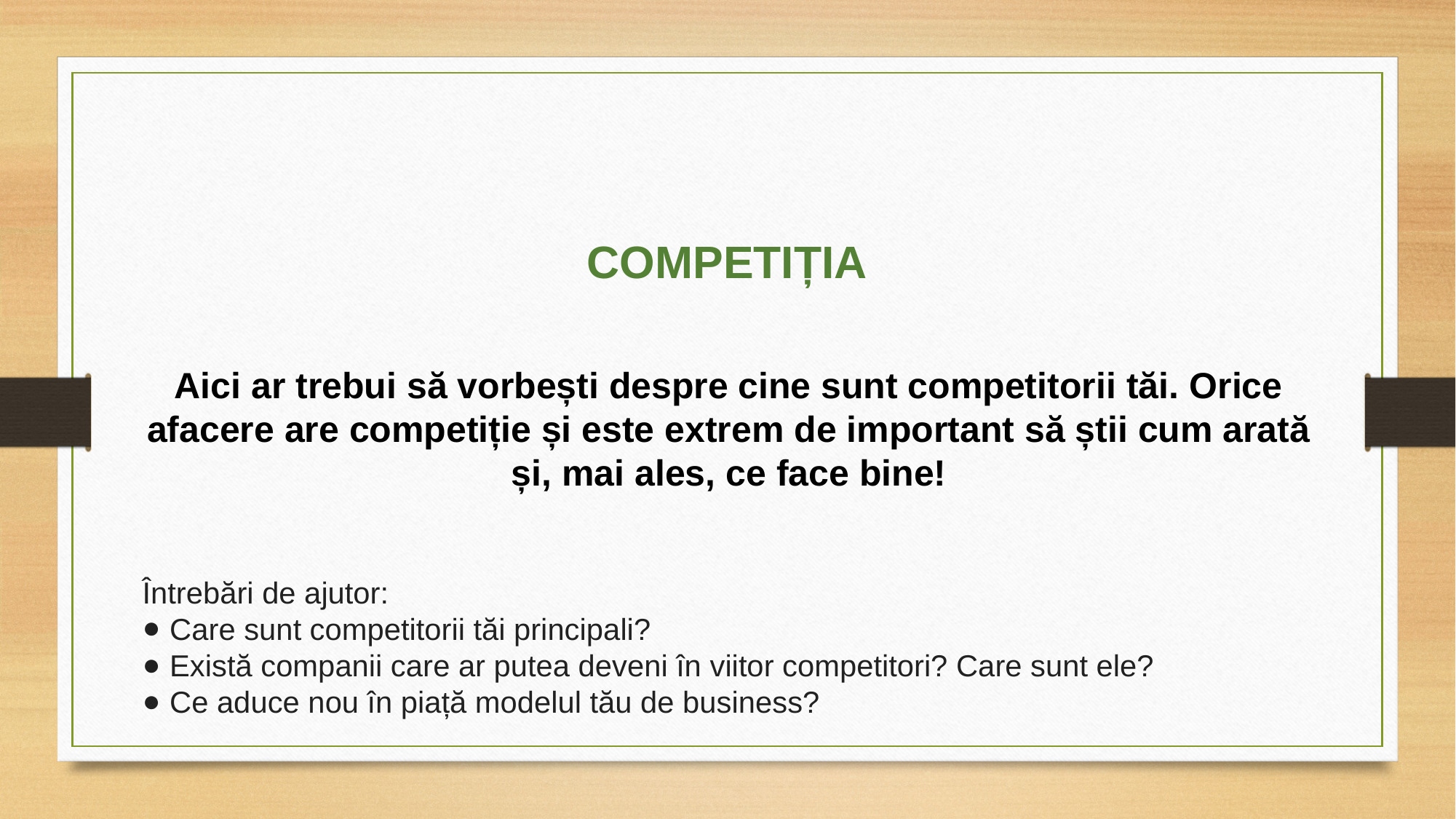

COMPETIȚIA
Aici ar trebui să vorbești despre cine sunt competitorii tăi. Orice afacere are competiție și este extrem de important să știi cum arată și, mai ales, ce face bine!

Întrebări de ajutor:
Care sunt competitorii tăi principali?
Există companii care ar putea deveni în viitor competitori? Care sunt ele?
Ce aduce nou în piață modelul tău de business?